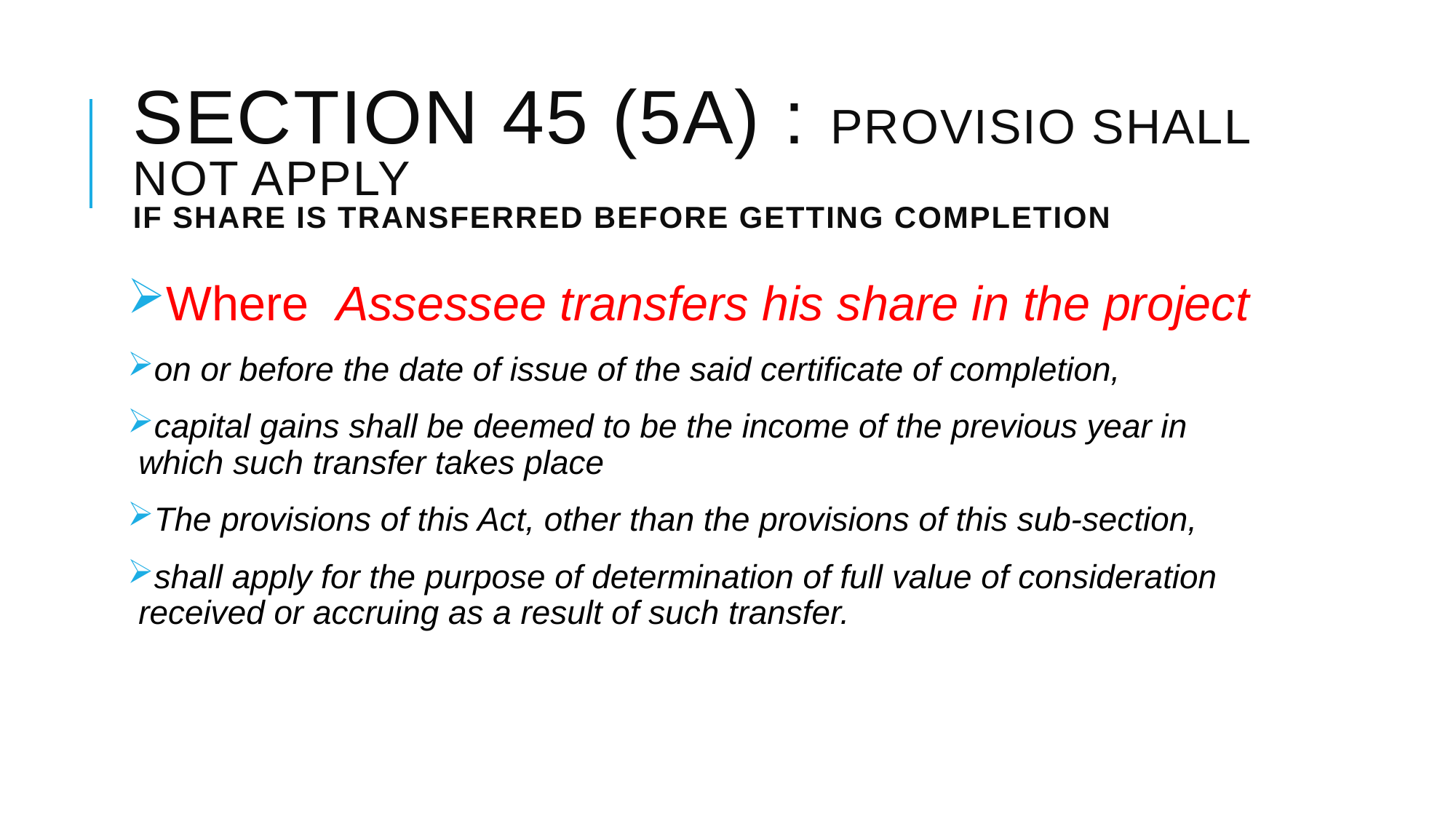

# Section 45 (5A) : provisio shall not apply if share is transferred before getting completion
Where  Assessee transfers his share in the project
on or before the date of issue of the said certificate of completion,
capital gains shall be deemed to be the income of the previous year in which such transfer takes place
The provisions of this Act, other than the provisions of this sub-section,
shall apply for the purpose of determination of full value of consideration received or accruing as a result of such transfer.